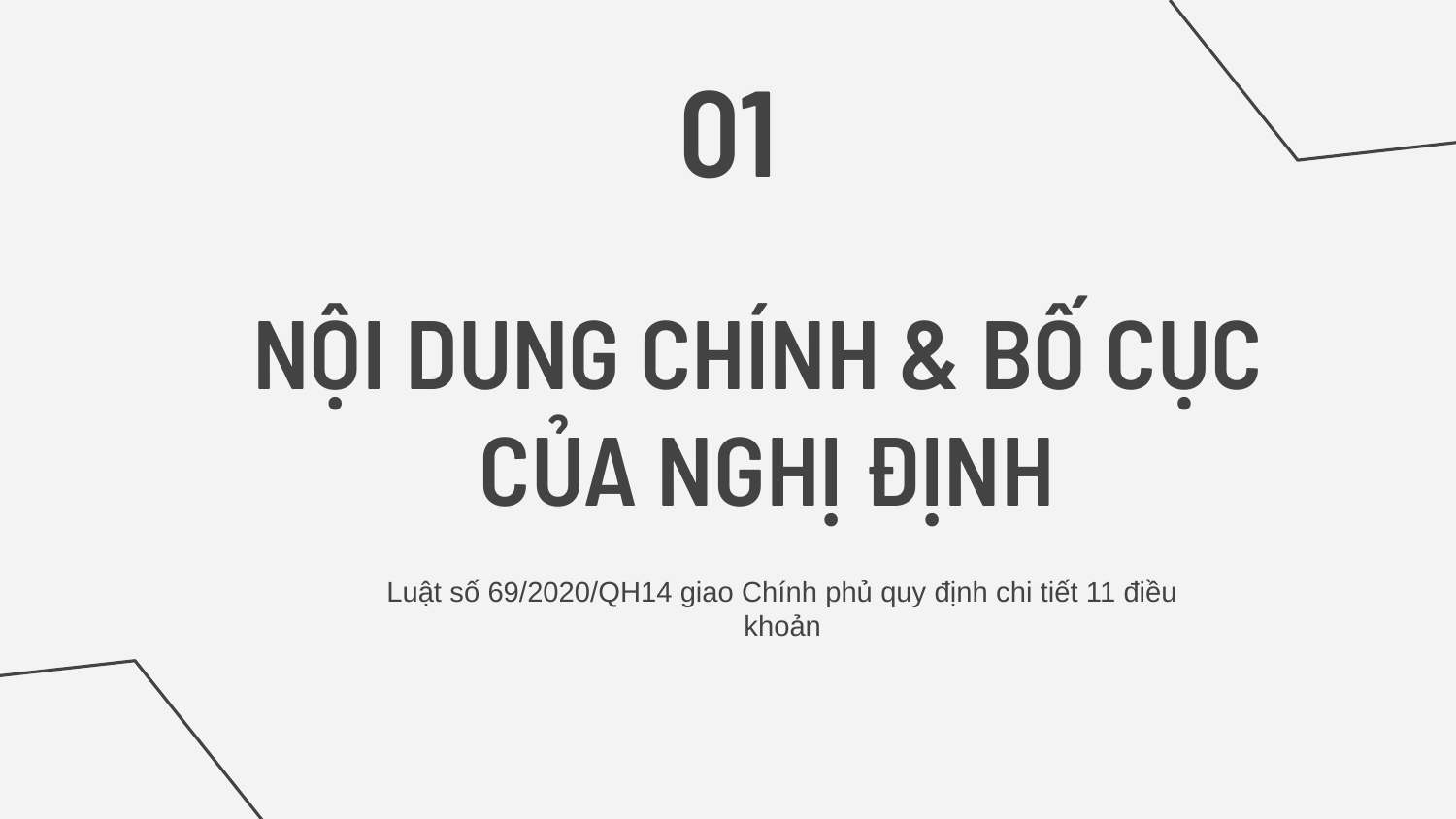

01
# NỘI DUNG CHÍNH & BỐ CỤC CỦA NGHỊ ĐỊNH
Luật số 69/2020/QH14 giao Chính phủ quy định chi tiết 11 điều khoản